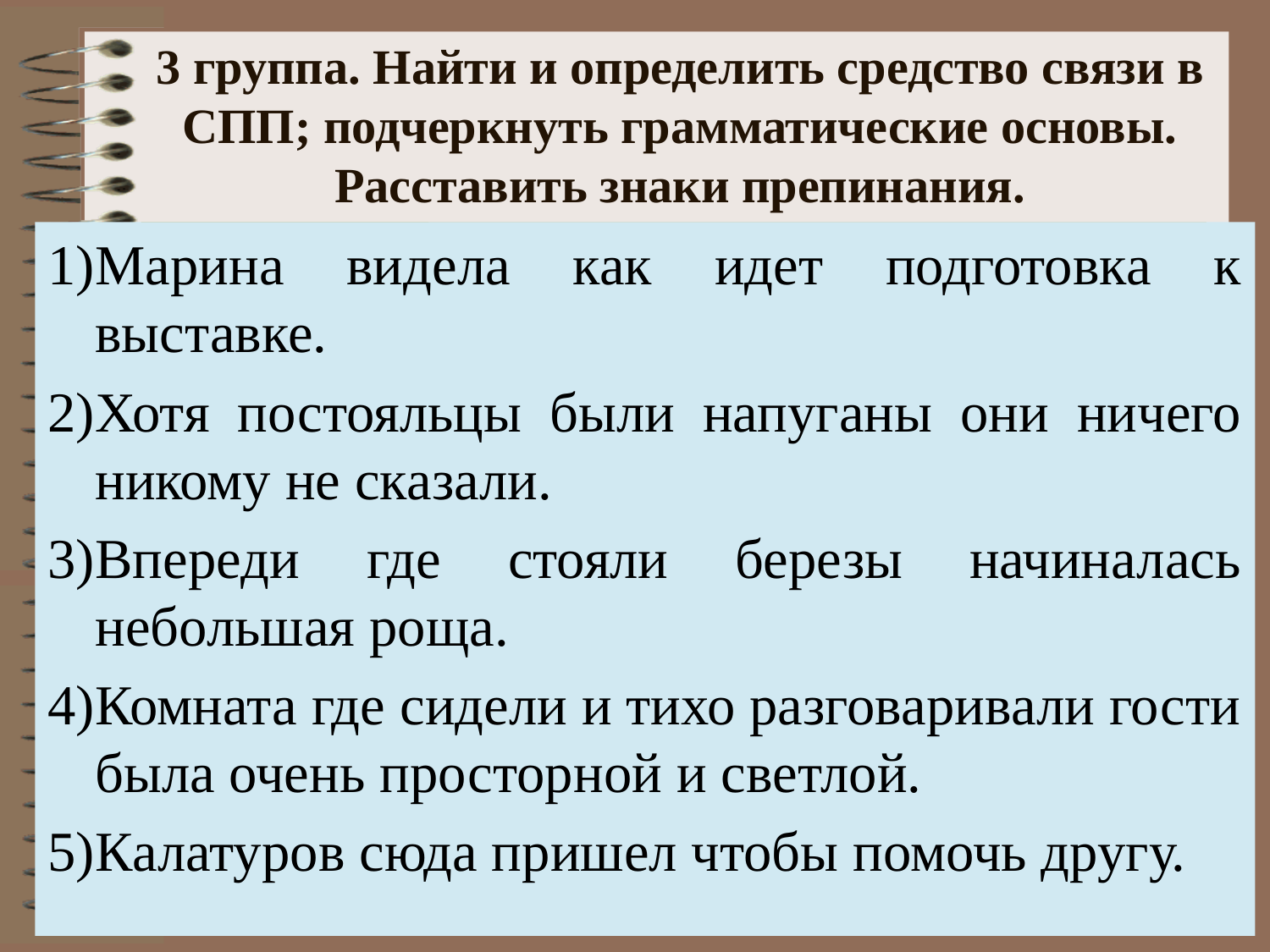

# 3 группа. Найти и определить средство связи в СПП; подчеркнуть грамматические основы. Расставить знаки препинания.
Марина видела как идет подготовка к выставке.
Хотя постояльцы были напуганы они ничего никому не сказали.
Впереди где стояли березы начиналась небольшая роща.
Комната где сидели и тихо разговаривали гости была очень просторной и светлой.
Калатуров сюда пришел чтобы помочь другу.